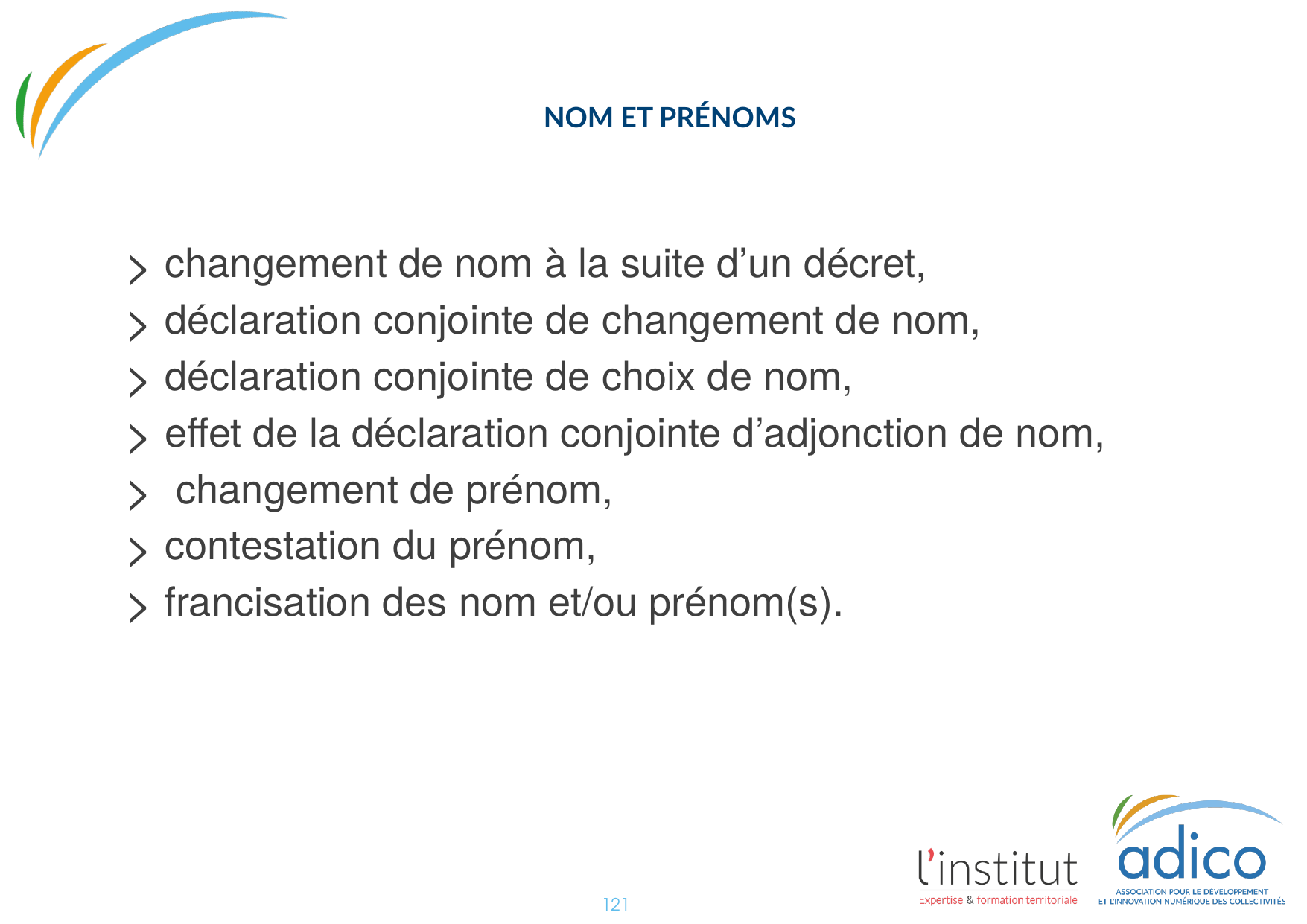

#
NOM ET PRÉNOMS
changement de nom à la suite d’un décret,
déclaration conjointe de changement de nom,
déclaration conjointe de choix de nom,
effet de la déclaration conjointe d’adjonction de nom,
 changement de prénom,
contestation du prénom,
francisation des nom et/ou prénom(s).